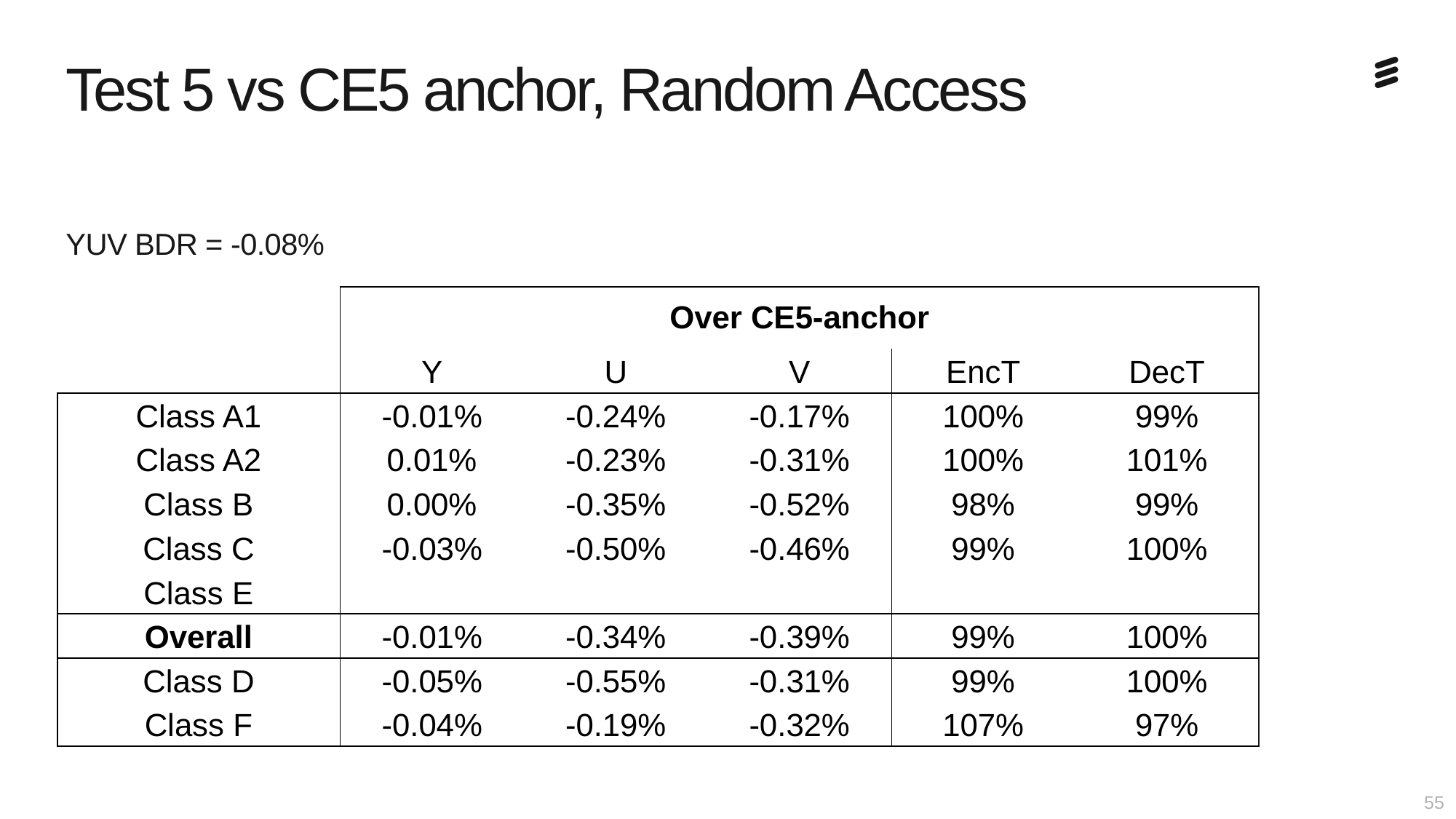

# Test 5 vs CE5 anchor, Random Access
YUV BDR = -0.08%
|  | Over CE5-anchor |  |  |  |  |
| --- | --- | --- | --- | --- | --- |
|  | Y | U | V | EncT | DecT |
| Class A1 | -0.01% | -0.24% | -0.17% | 100% | 99% |
| Class A2 | 0.01% | -0.23% | -0.31% | 100% | 101% |
| Class B | 0.00% | -0.35% | -0.52% | 98% | 99% |
| Class C | -0.03% | -0.50% | -0.46% | 99% | 100% |
| Class E |  |  |  |  |  |
| Overall | -0.01% | -0.34% | -0.39% | 99% | 100% |
| Class D | -0.05% | -0.55% | -0.31% | 99% | 100% |
| Class F | -0.04% | -0.19% | -0.32% | 107% | 97% |
55